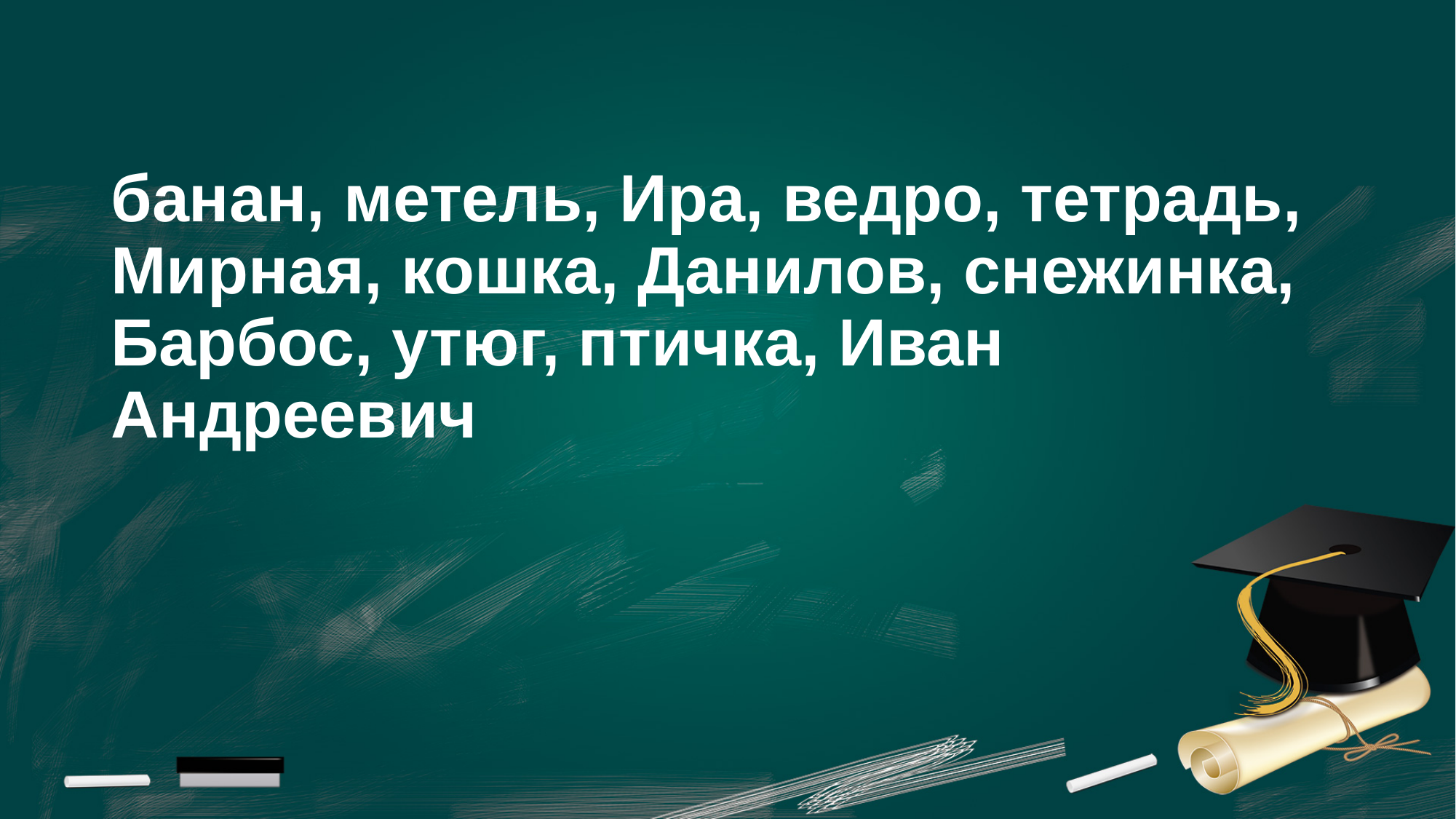

# банан, метель, Ира, ведро, тетрадь, Мирная, кошка, Данилов, снежинка, Барбос, утюг, птичка, Иван Андреевич